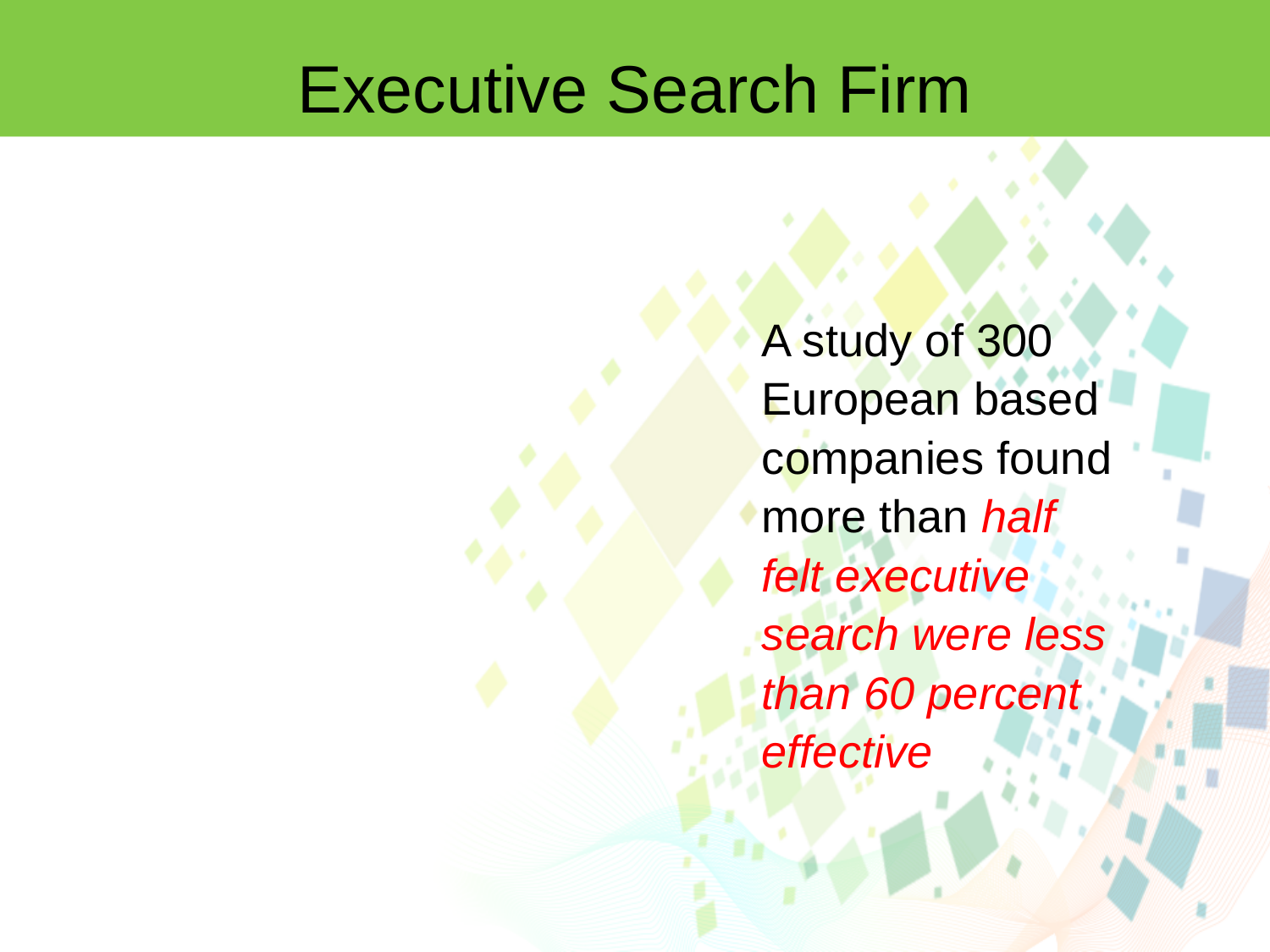

Executive Search Firm
A study of 300 European based companies found more than half felt executive search were less than 60 percent effective